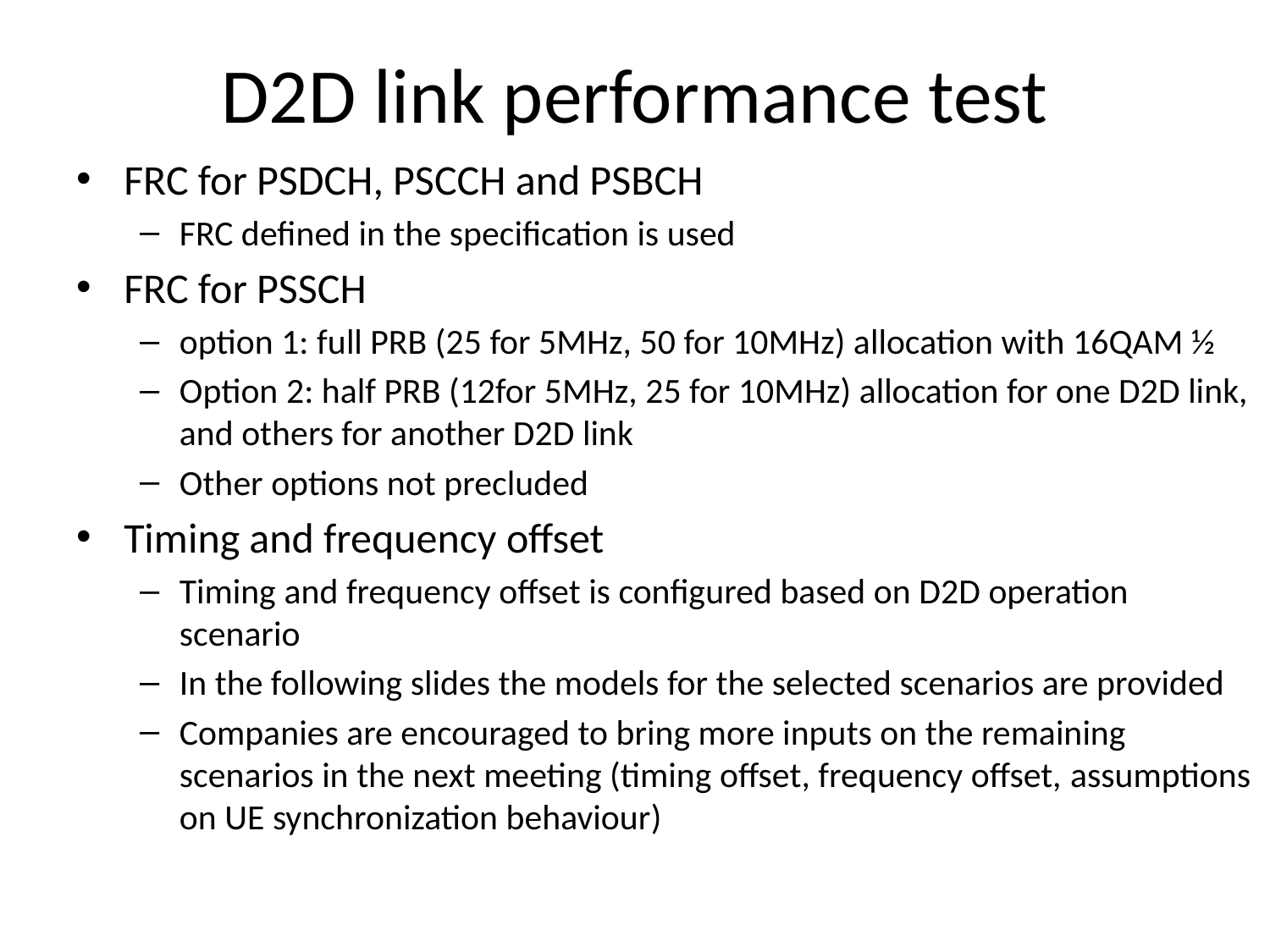

# D2D link performance test
FRC for PSDCH, PSCCH and PSBCH
FRC defined in the specification is used
FRC for PSSCH
option 1: full PRB (25 for 5MHz, 50 for 10MHz) allocation with 16QAM ½
Option 2: half PRB (12for 5MHz, 25 for 10MHz) allocation for one D2D link, and others for another D2D link
Other options not precluded
Timing and frequency offset
Timing and frequency offset is configured based on D2D operation scenario
In the following slides the models for the selected scenarios are provided
Companies are encouraged to bring more inputs on the remaining scenarios in the next meeting (timing offset, frequency offset, assumptions on UE synchronization behaviour)